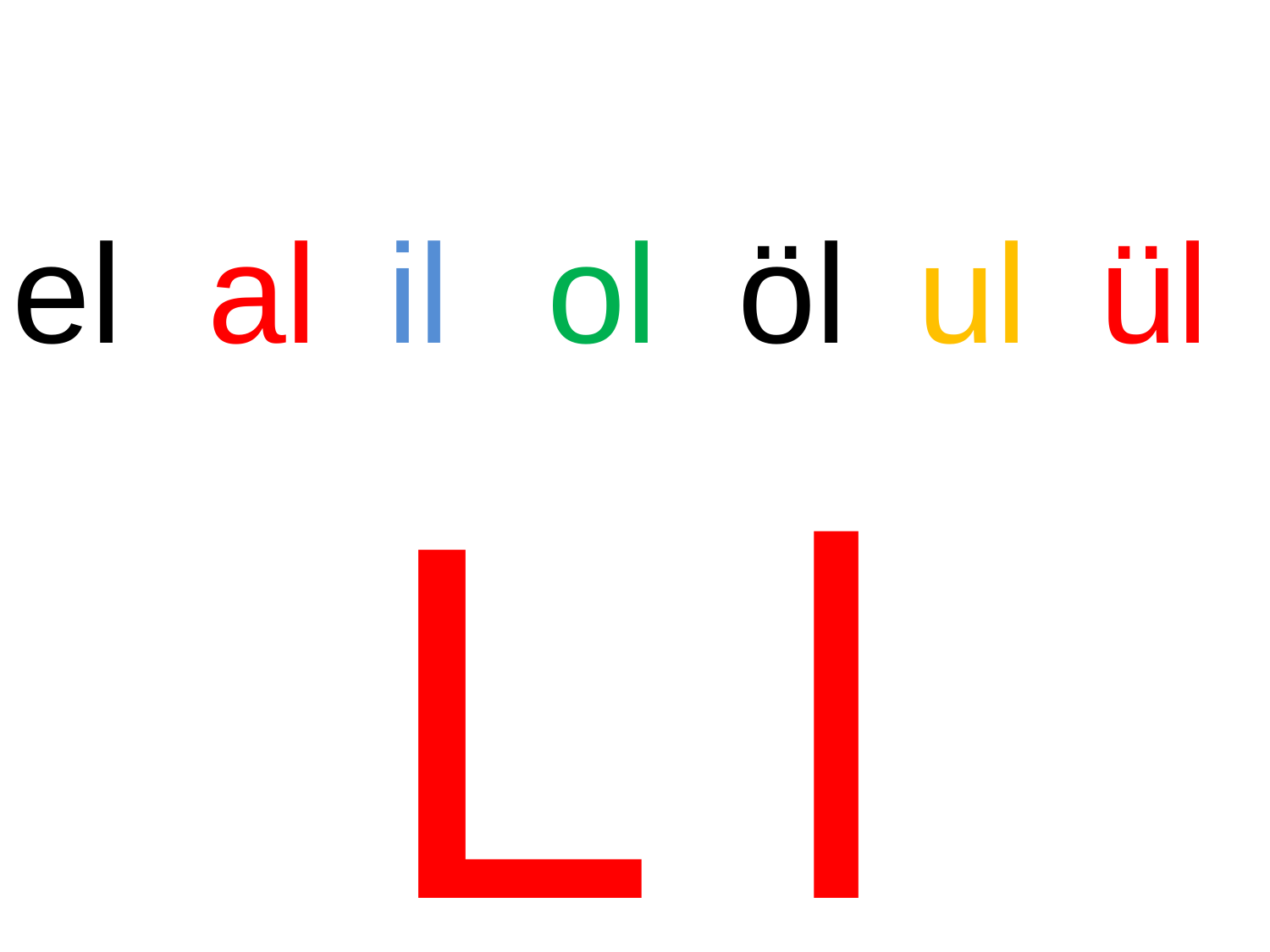

el
al

il
ol
öl
ul
ül
L l